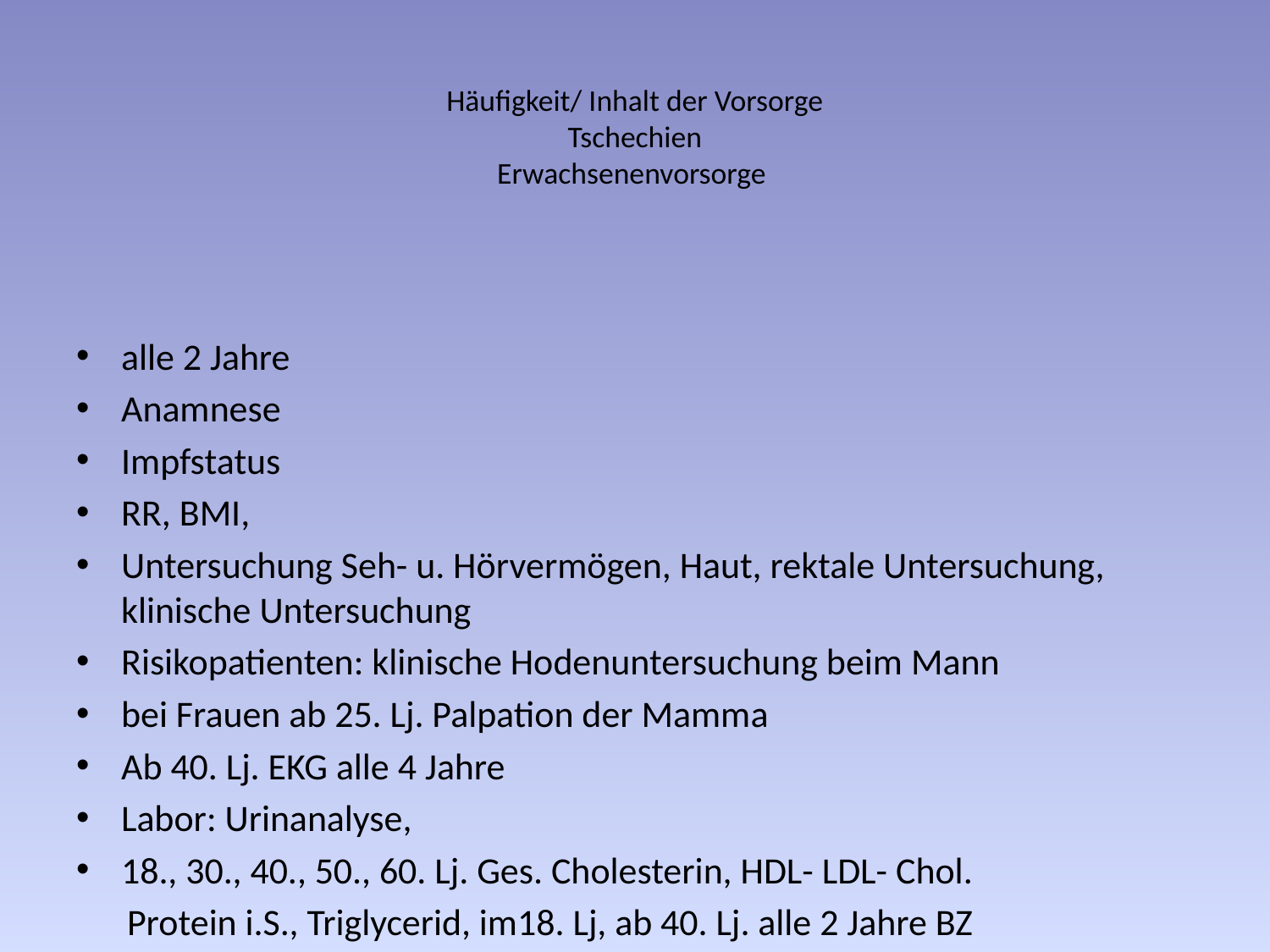

# Häufigkeit/ Inhalt der Vorsorge Tschechien Erwachsenenvorsorge

alle 2 Jahre
Anamnese
Impfstatus
RR, BMI,
Untersuchung Seh- u. Hörvermögen, Haut, rektale Untersuchung, klinische Untersuchung
Risikopatienten: klinische Hodenuntersuchung beim Mann
bei Frauen ab 25. Lj. Palpation der Mamma
Ab 40. Lj. EKG alle 4 Jahre
Labor: Urinanalyse,
18., 30., 40., 50., 60. Lj. Ges. Cholesterin, HDL- LDL- Chol.
      Protein i.S., Triglycerid, im18. Lj, ab 40. Lj. alle 2 Jahre BZ